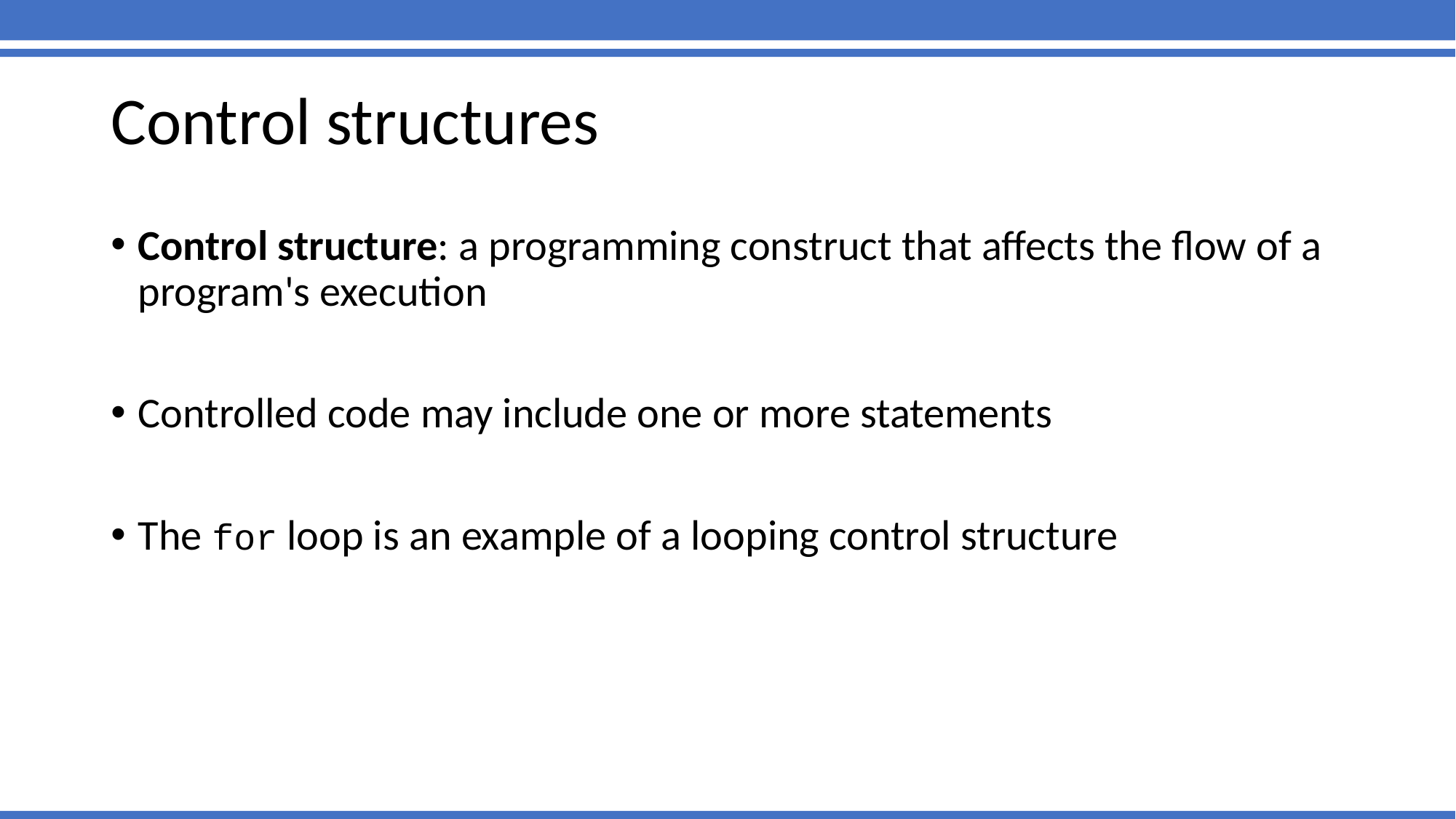

# Control structures
Control structure: a programming construct that affects the flow of a program's execution

Controlled code may include one or more statements

The for loop is an example of a looping control structure